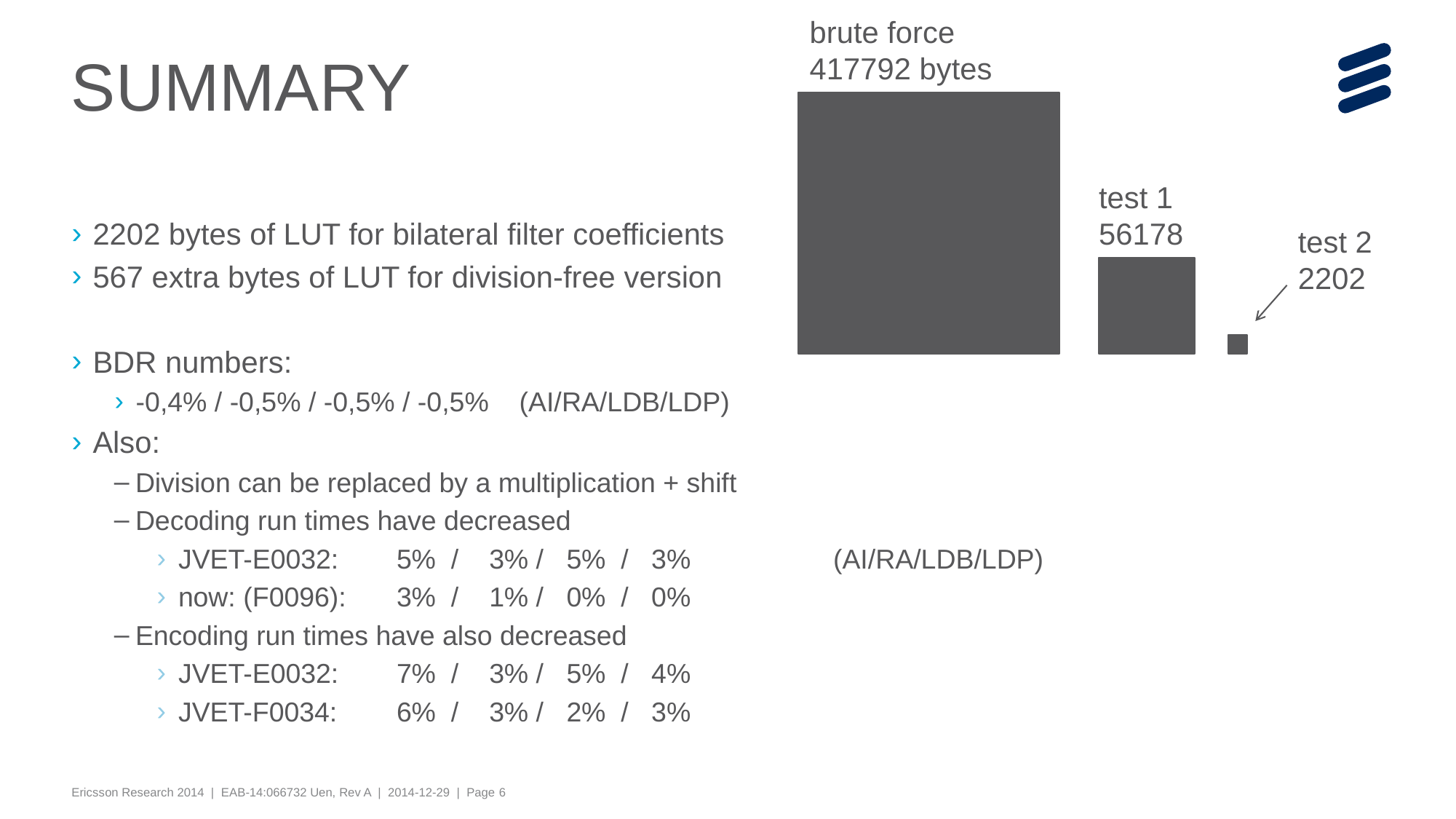

brute force
417792 bytes
# SUMMARY

test 1
56178
2202 bytes of LUT for bilateral filter coefficients
567 extra bytes of LUT for division-free version

BDR numbers:
-0,4% / -0,5% / -0,5% / -0,5%    (AI/RA/LDB/LDP)
Also:
Division can be replaced by a multiplication + shift
Decoding run times have decreased
JVET-E0032:	5%  /    3% /   5%  /   3%		(AI/RA/LDB/LDP)
now: (F0096):	3%  /    1% /   0%  /   0%
Encoding run times have also decreased
JVET-E0032: 	7%  /    3% /   5%  /   4%
JVET-F0034:	6%  /    3% /   2%  /   3%
test 2
2202